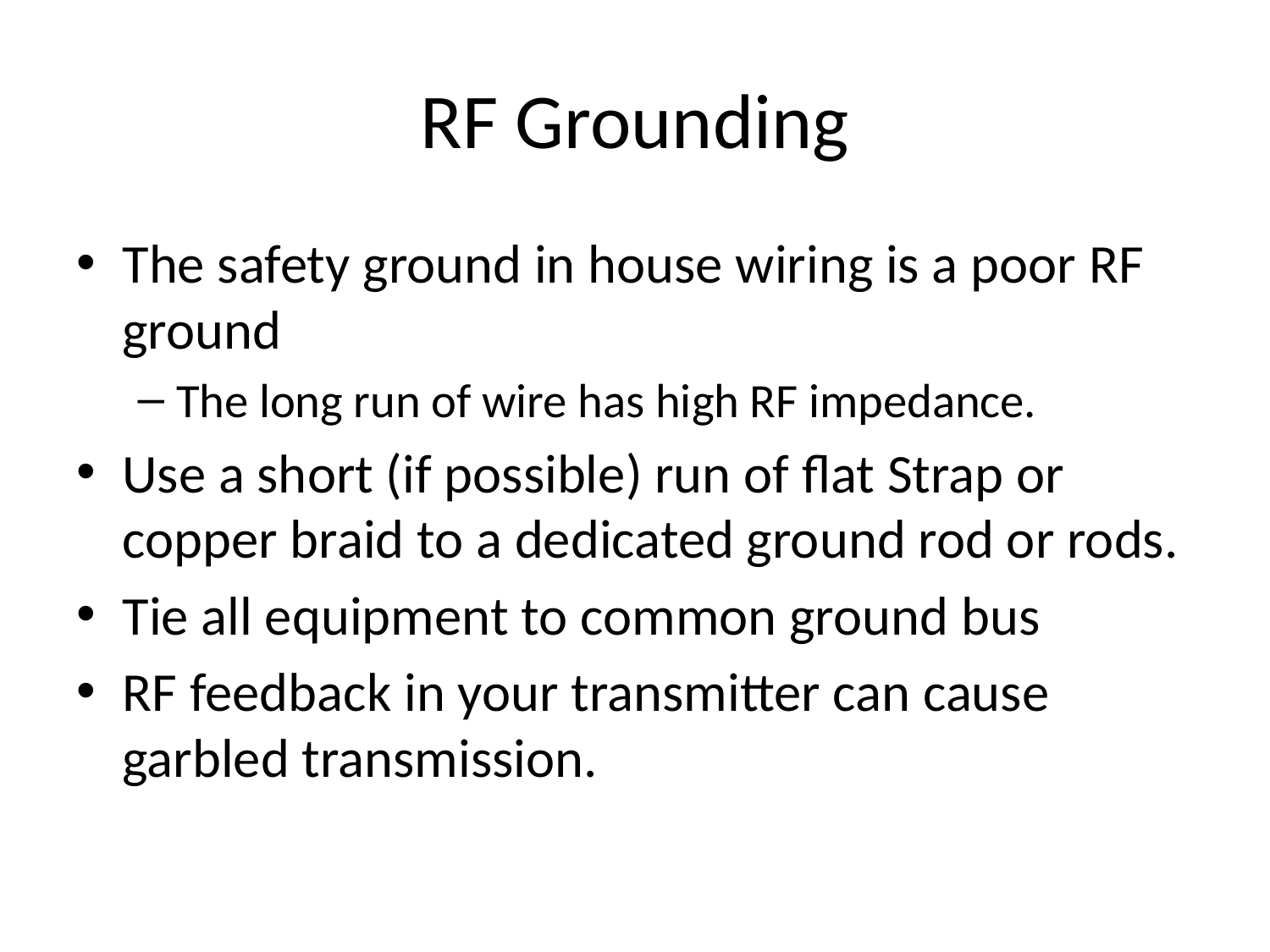

# RF Grounding
The safety ground in house wiring is a poor RF ground
The long run of wire has high RF impedance.
Use a short (if possible) run of flat Strap or copper braid to a dedicated ground rod or rods.
Tie all equipment to common ground bus
RF feedback in your transmitter can cause garbled transmission.